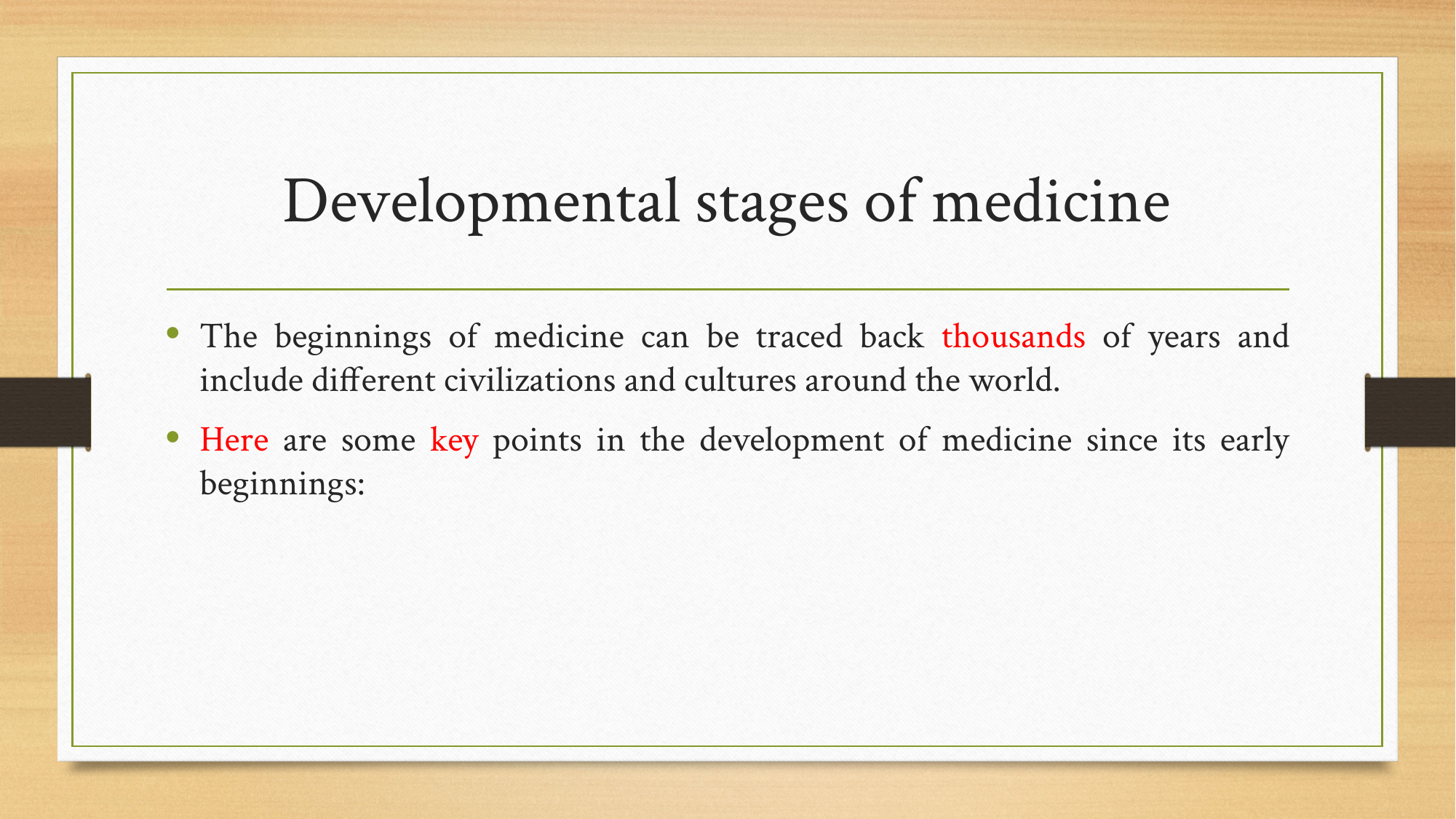

# Developmental stages of medicine
The beginnings of medicine can be traced back thousands of years and include different civilizations and cultures around the world.
Here are some key points in the development of medicine since its early beginnings: